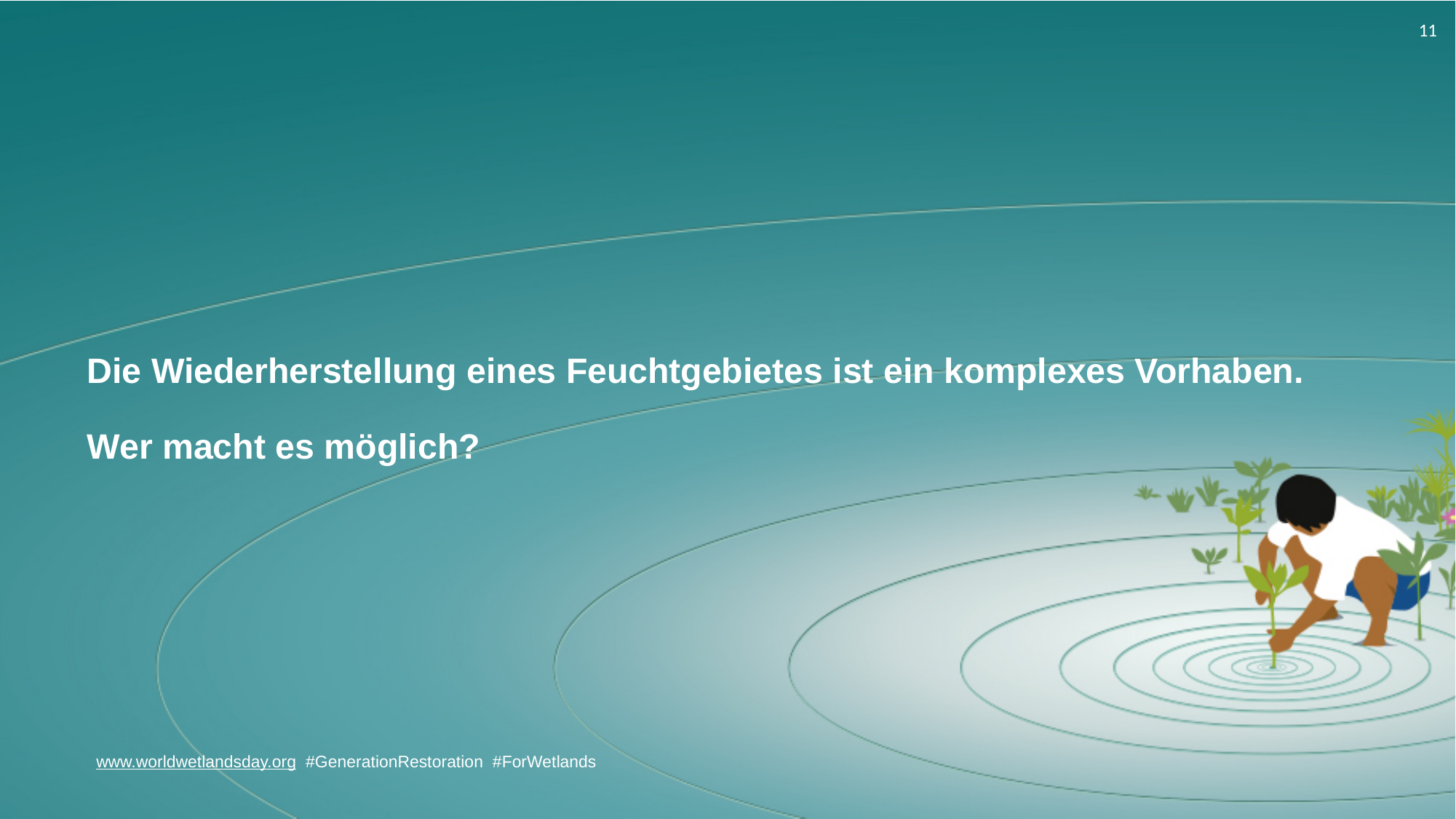

# Die Wiederherstellung eines Feuchtgebietes ist ein komplexes Vorhaben. Wer macht es möglich?